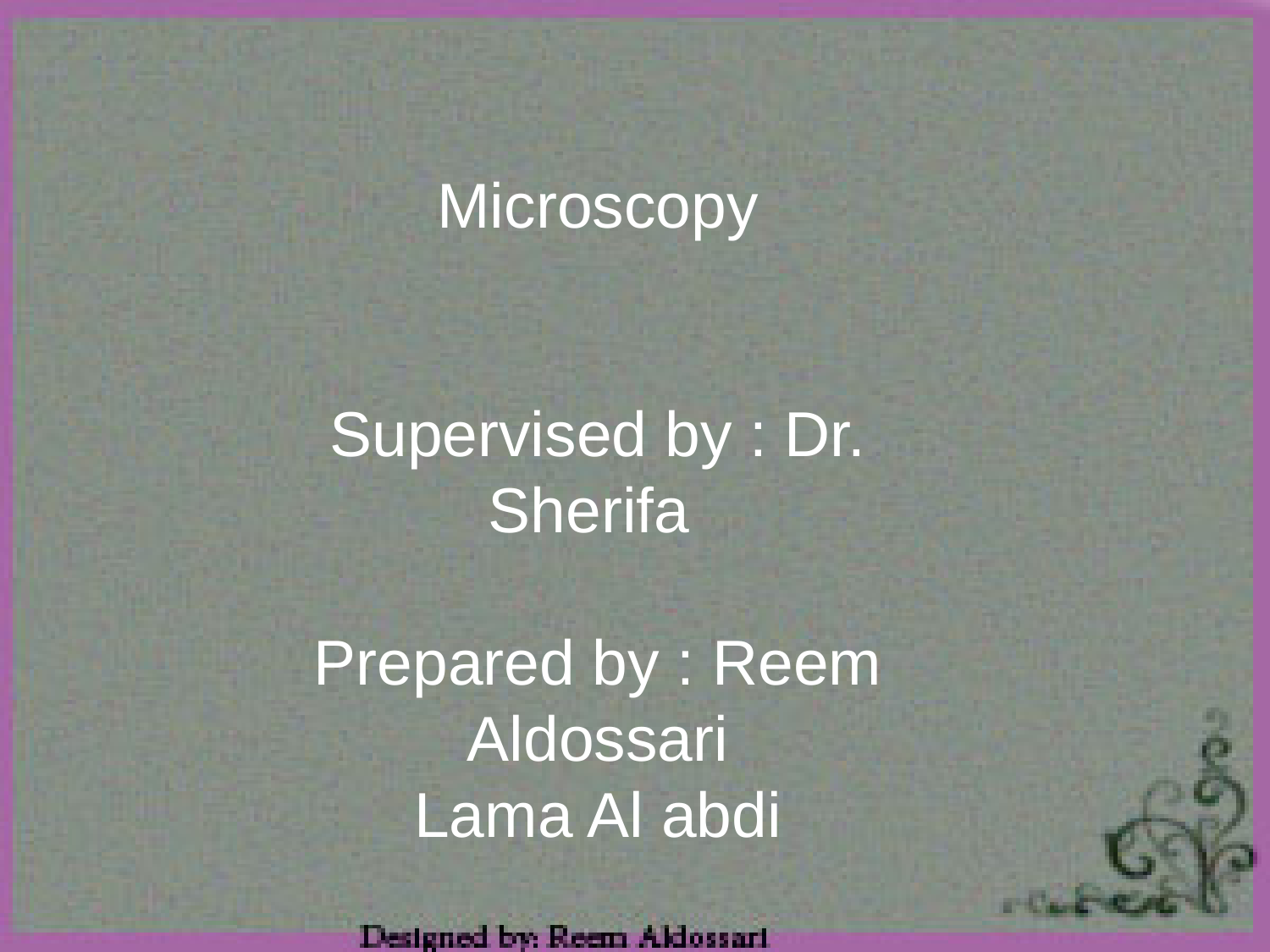

Microscopy

Supervised by : Dr. Sherifa

Prepared by : Reem Aldossari
Lama Al abdi